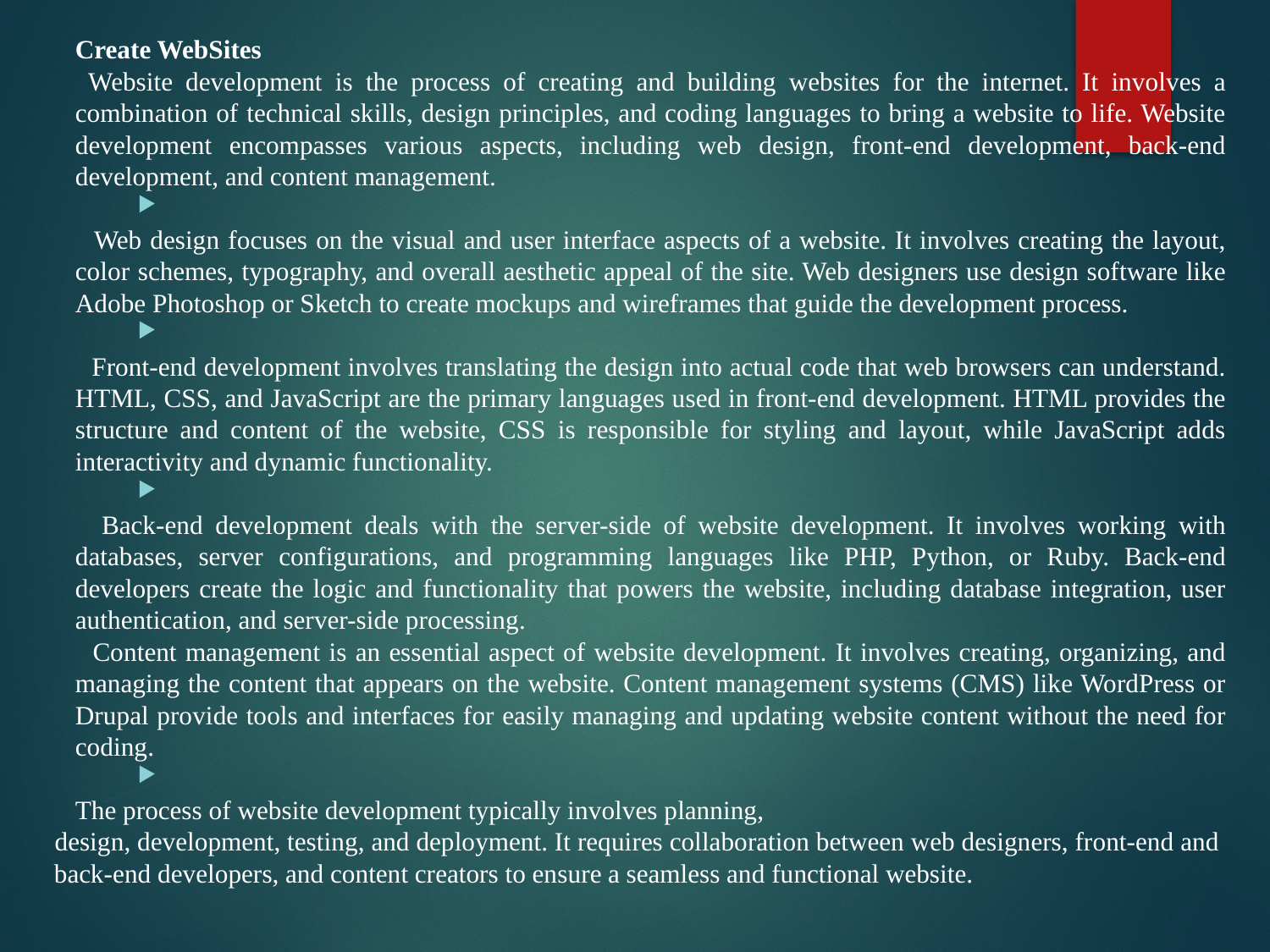

Create WebSites
 Website development is the process of creating and building websites for the internet. It involves a combination of technical skills, design principles, and coding languages to bring a website to life. Website development encompasses various aspects, including web design, front-end development, back-end development, and content management.
  Web design focuses on the visual and user interface aspects of a website. It involves creating the layout, color schemes, typography, and overall aesthetic appeal of the site. Web designers use design software like Adobe Photoshop or Sketch to create mockups and wireframes that guide the development process.
  Front-end development involves translating the design into actual code that web browsers can understand. HTML, CSS, and JavaScript are the primary languages used in front-end development. HTML provides the structure and content of the website, CSS is responsible for styling and layout, while JavaScript adds interactivity and dynamic functionality.
  Back-end development deals with the server-side of website development. It involves working with databases, server configurations, and programming languages like PHP, Python, or Ruby. Back-end developers create the logic and functionality that powers the website, including database integration, user authentication, and server-side processing.
  Content management is an essential aspect of website development. It involves creating, organizing, and managing the content that appears on the website. Content management systems (CMS) like WordPress or Drupal provide tools and interfaces for easily managing and updating website content without the need for coding.
The process of website development typically involves planning,
    design, development, testing, and deployment. It requires collaboration between web designers, front-end and      back-end developers, and content creators to ensure a seamless and functional website.